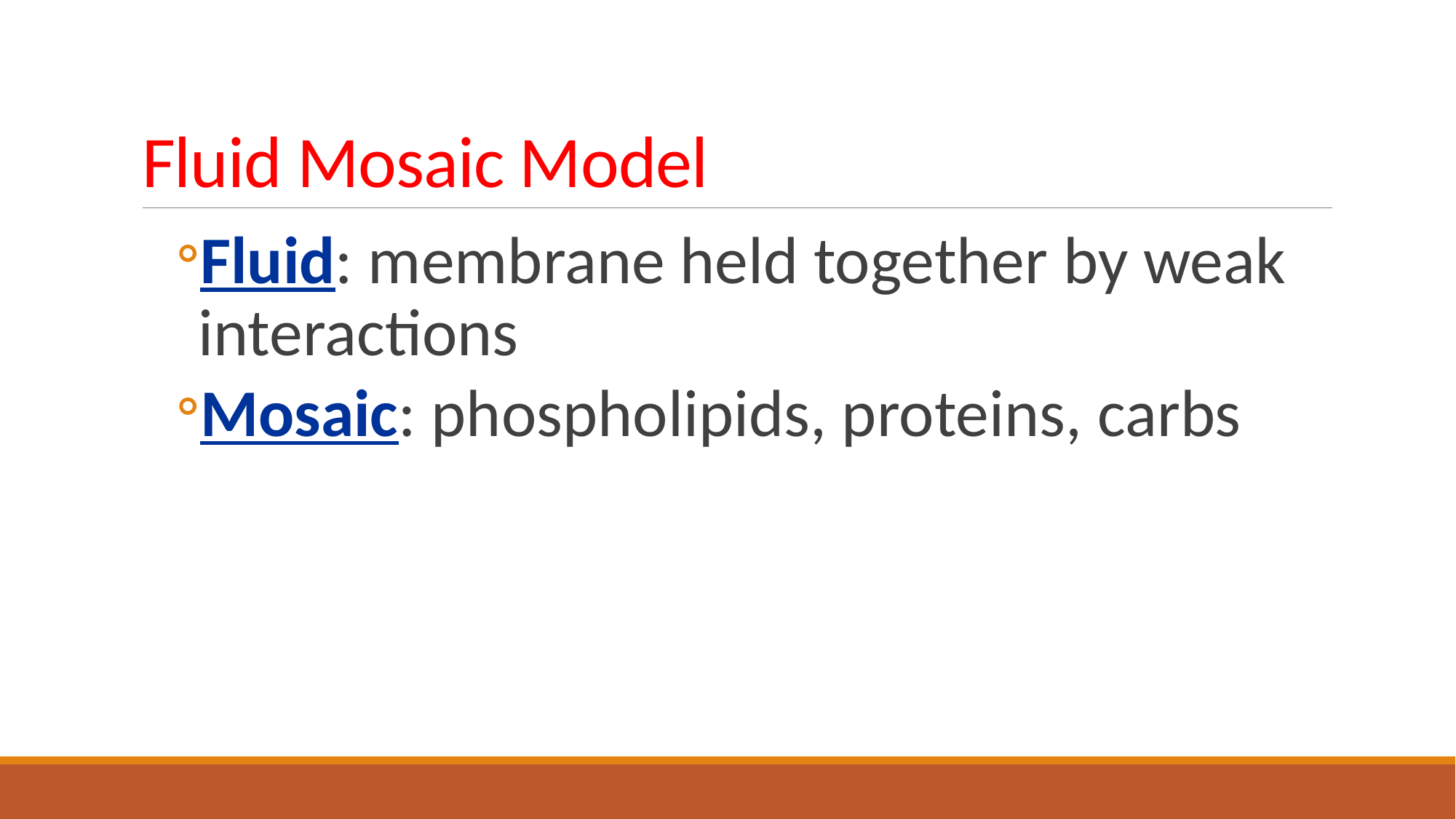

# Fluid Mosaic Model
Fluid: membrane held together by weak interactions
Mosaic: phospholipids, proteins, carbs